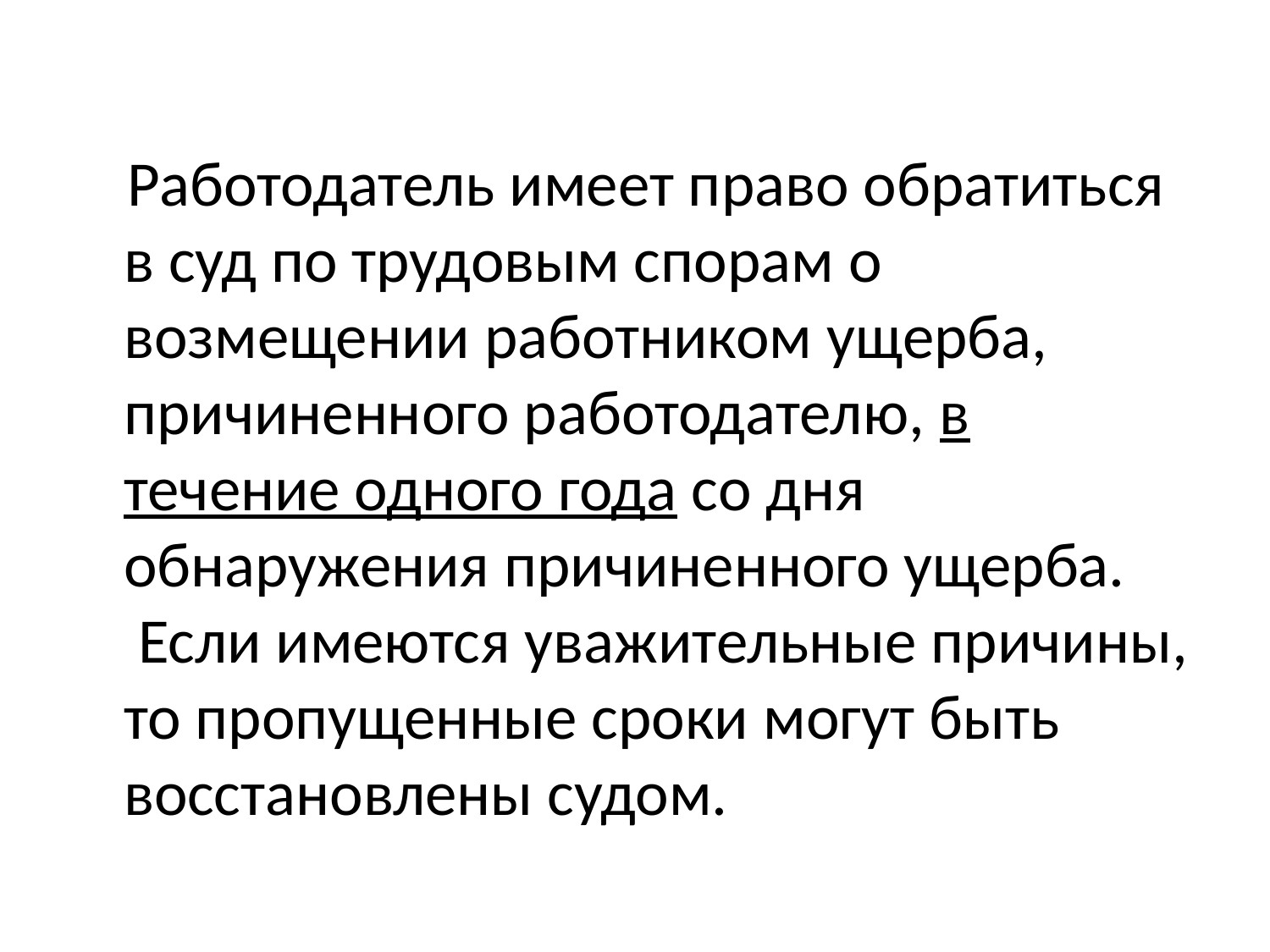

#
    Работодатель имеет право обратиться в суд по трудовым спорам о возмещении работником ущерба, причиненного работодателю, в течение одного года со дня обнаружения причиненного ущерба.  Если имеются уважительные причины, то пропущенные сроки могут быть восстановлены судом.